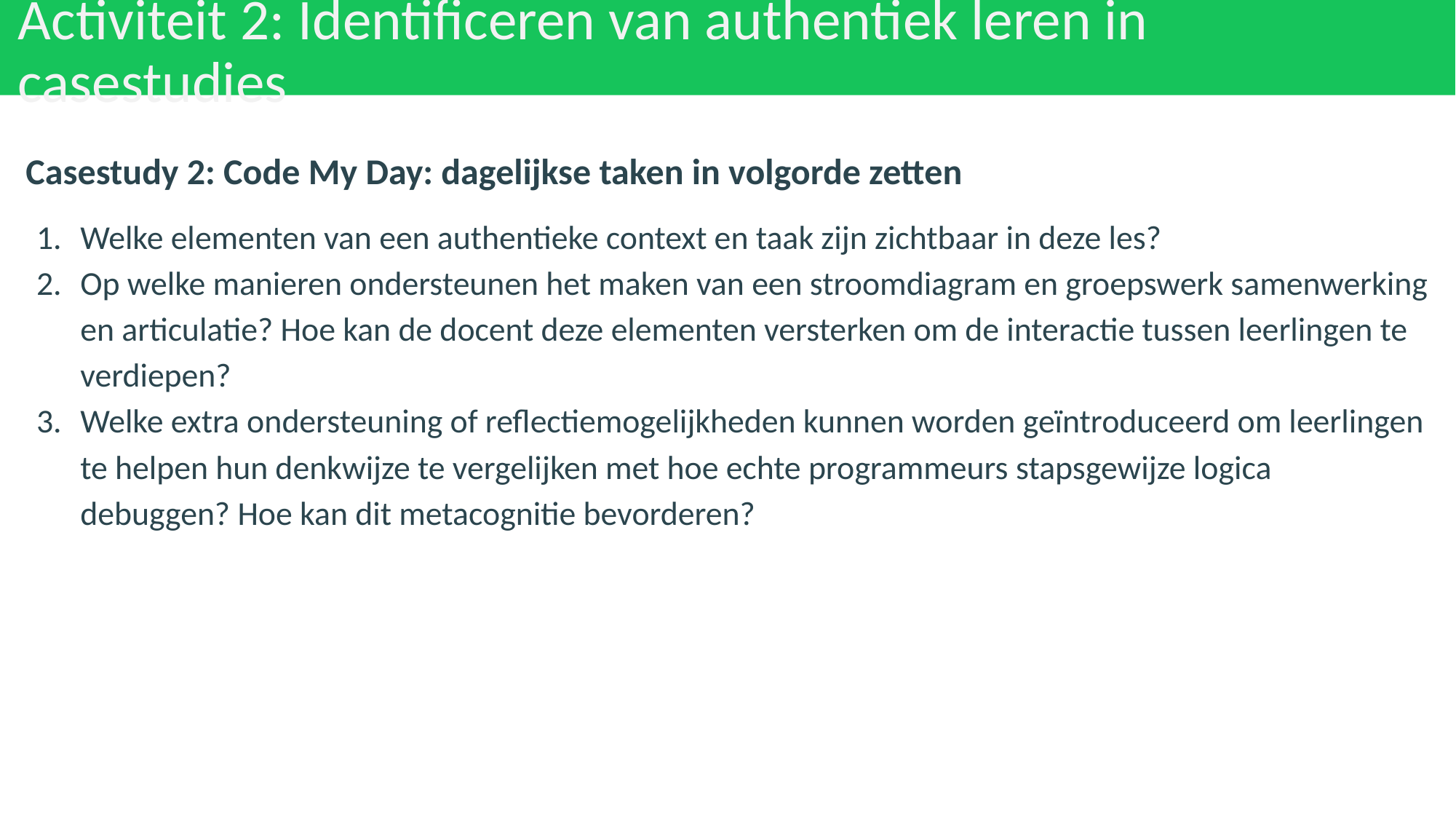

# Activiteit 2: Identificeren van authentiek leren in casestudies
Casestudy 2: Code My Day: dagelijkse taken in volgorde zetten
Welke elementen van een authentieke context en taak zijn zichtbaar in deze les?
Op welke manieren ondersteunen het maken van een stroomdiagram en groepswerk samenwerking en articulatie? Hoe kan de docent deze elementen versterken om de interactie tussen leerlingen te verdiepen?
Welke extra ondersteuning of reflectiemogelijkheden kunnen worden geïntroduceerd om leerlingen te helpen hun denkwijze te vergelijken met hoe echte programmeurs stapsgewijze logica debuggen? Hoe kan dit metacognitie bevorderen?